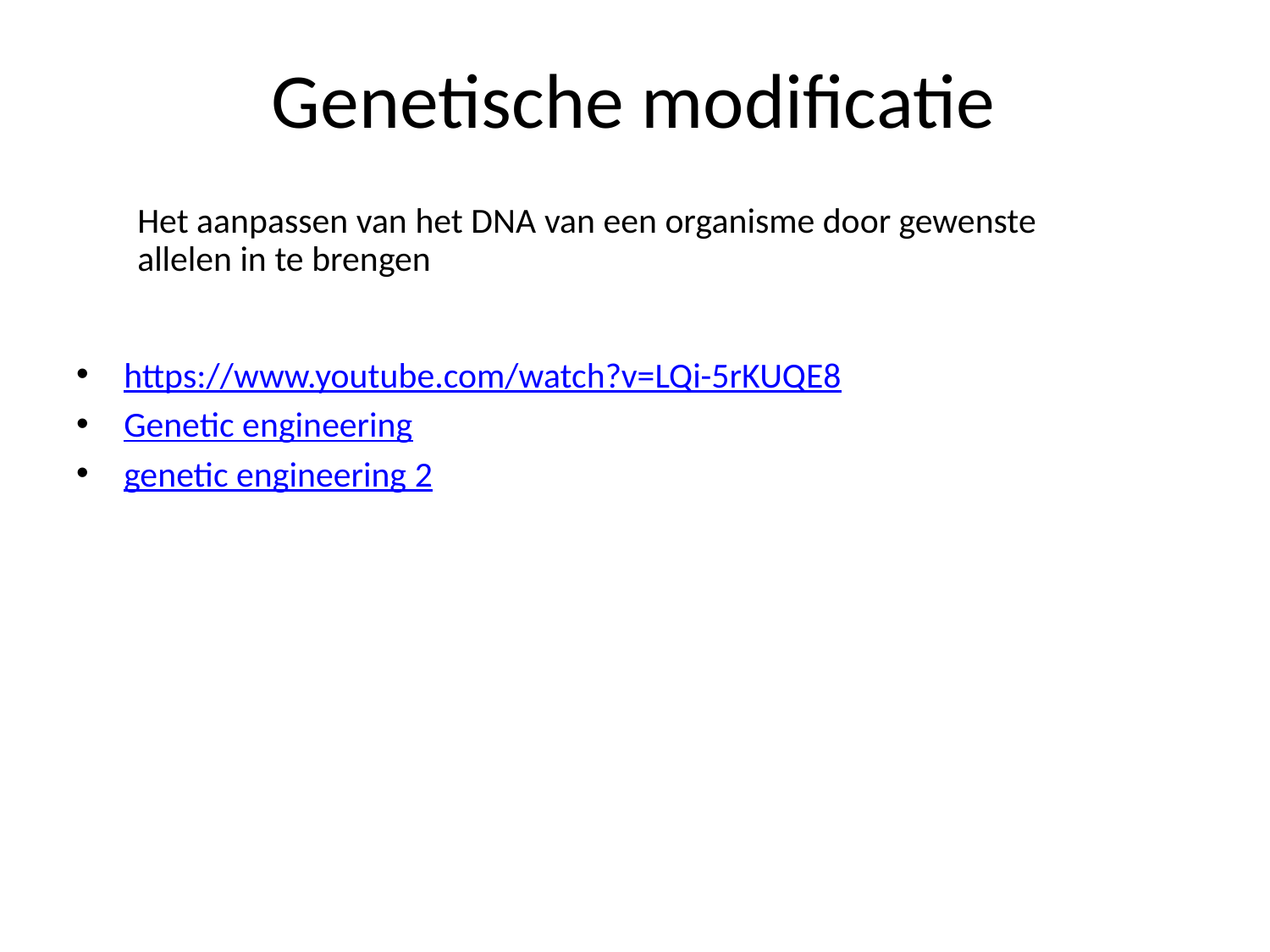

# Genetische modificatie
Het aanpassen van het DNA van een organisme door gewenste allelen in te brengen
https://www.youtube.com/watch?v=LQi-5rKUQE8
Genetic engineering
genetic engineering 2